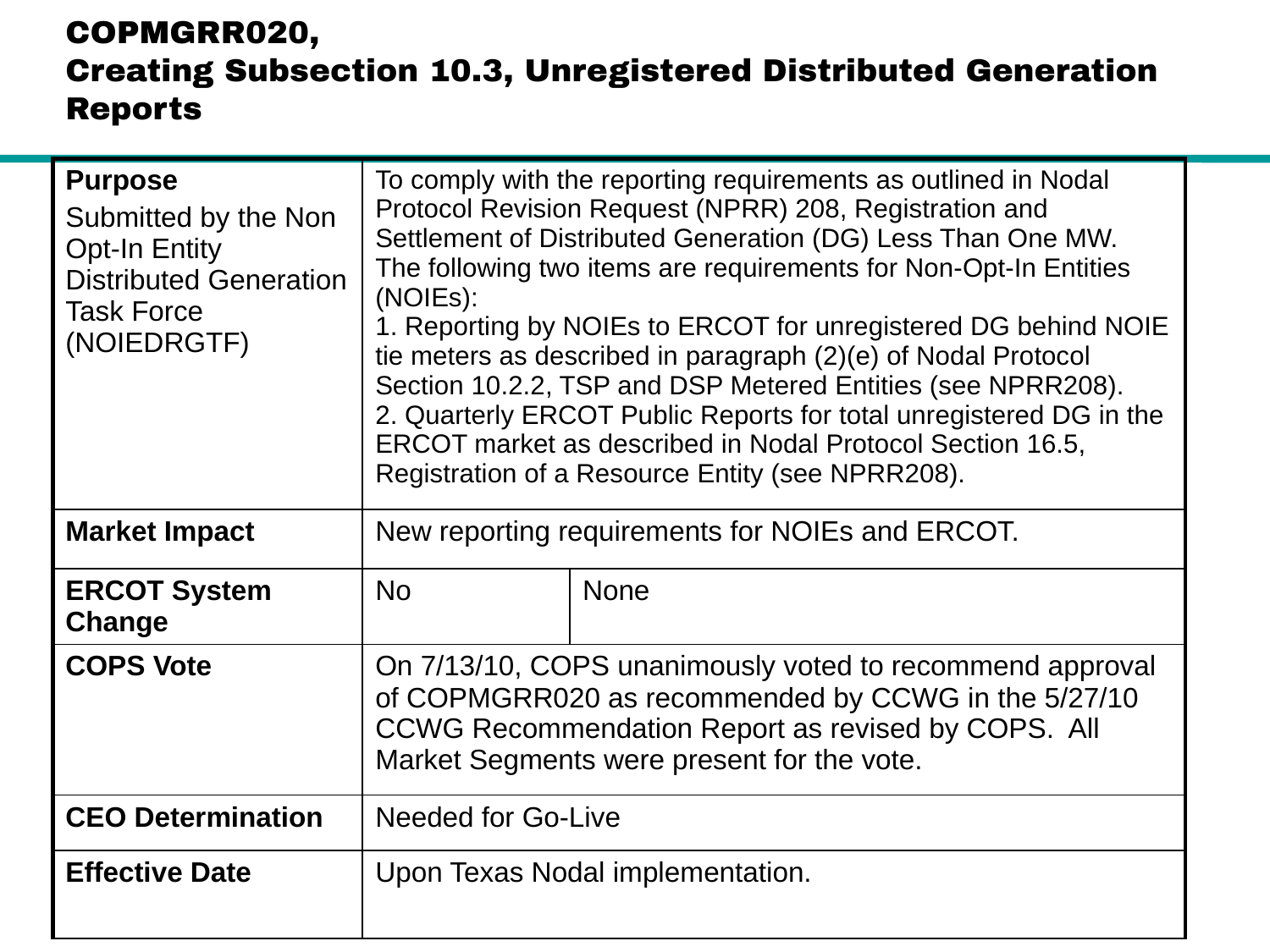

COPMGRR020,
Creating Subsection 10.3, Unregistered Distributed Generation Reports
| Purpose Submitted by the Non Opt-In Entity Distributed Generation Task Force (NOIEDRGTF) | To comply with the reporting requirements as outlined in Nodal Protocol Revision Request (NPRR) 208, Registration and Settlement of Distributed Generation (DG) Less Than One MW. The following two items are requirements for Non-Opt-In Entities (NOIEs): 1. Reporting by NOIEs to ERCOT for unregistered DG behind NOIE tie meters as described in paragraph (2)(e) of Nodal Protocol Section 10.2.2, TSP and DSP Metered Entities (see NPRR208). 2. Quarterly ERCOT Public Reports for total unregistered DG in the ERCOT market as described in Nodal Protocol Section 16.5, Registration of a Resource Entity (see NPRR208). |  |
| --- | --- | --- |
| Market Impact | New reporting requirements for NOIEs and ERCOT. |  |
| ERCOT System Change | No | None |
| COPS Vote | On 7/13/10, COPS unanimously voted to recommend approval of COPMGRR020 as recommended by CCWG in the 5/27/10 CCWG Recommendation Report as revised by COPS. All Market Segments were present for the vote. |  |
| CEO Determination | Needed for Go-Live |  |
| Effective Date | Upon Texas Nodal implementation. |  |